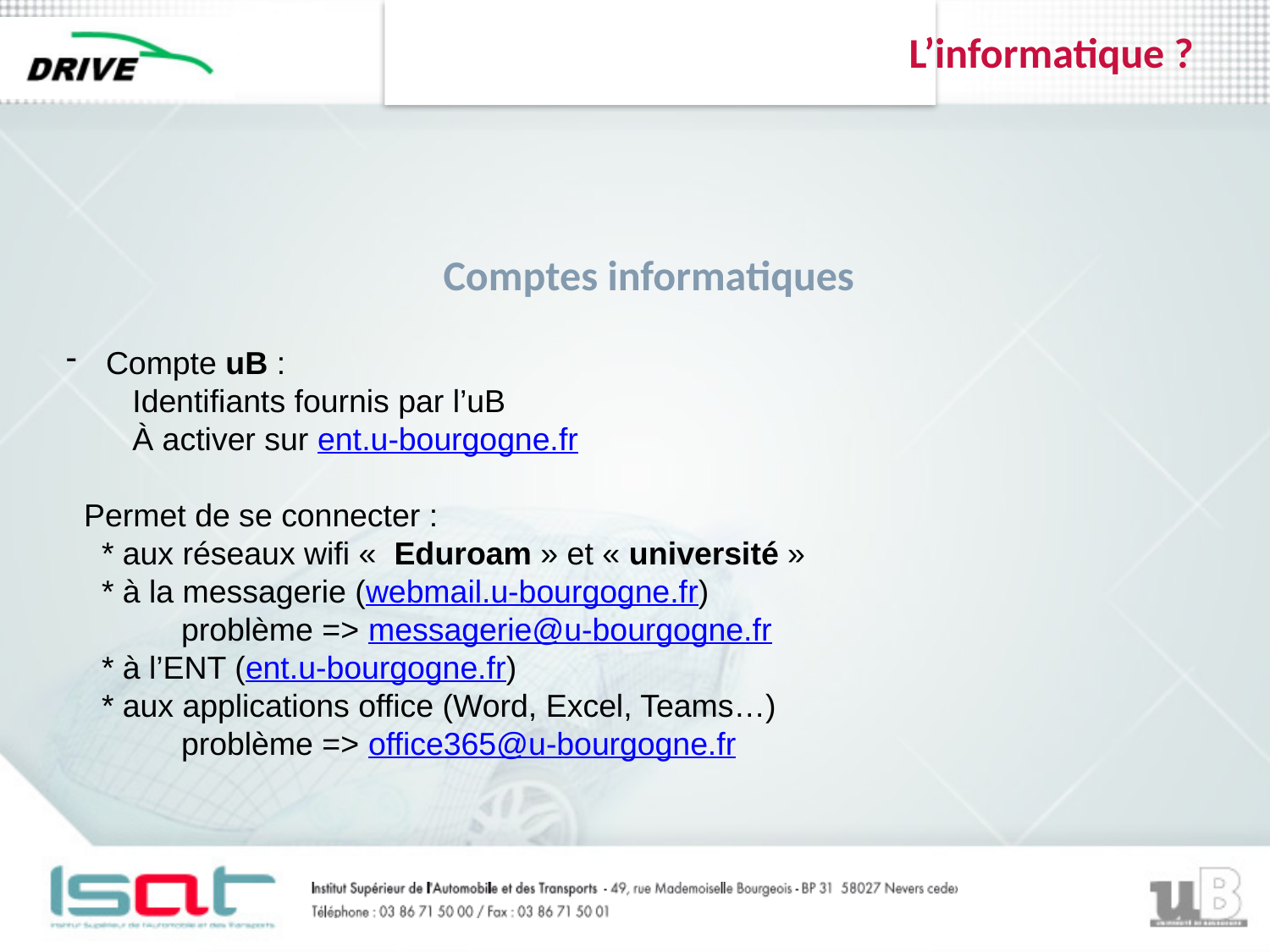

L’informatique ?
Comptes informatiques
Compte uB :
   Identifiants fournis par l’uB
   À activer sur ent.u-bourgogne.fr
  Permet de se connecter :
    * aux réseaux wifi «  Eduroam » et « université »
    * à la messagerie (webmail.u-bourgogne.fr)
             problème => messagerie@u-bourgogne.fr
    * à l’ENT (ent.u-bourgogne.fr)
    * aux applications office (Word, Excel, Teams…)
             problème => office365@u-bourgogne.fr